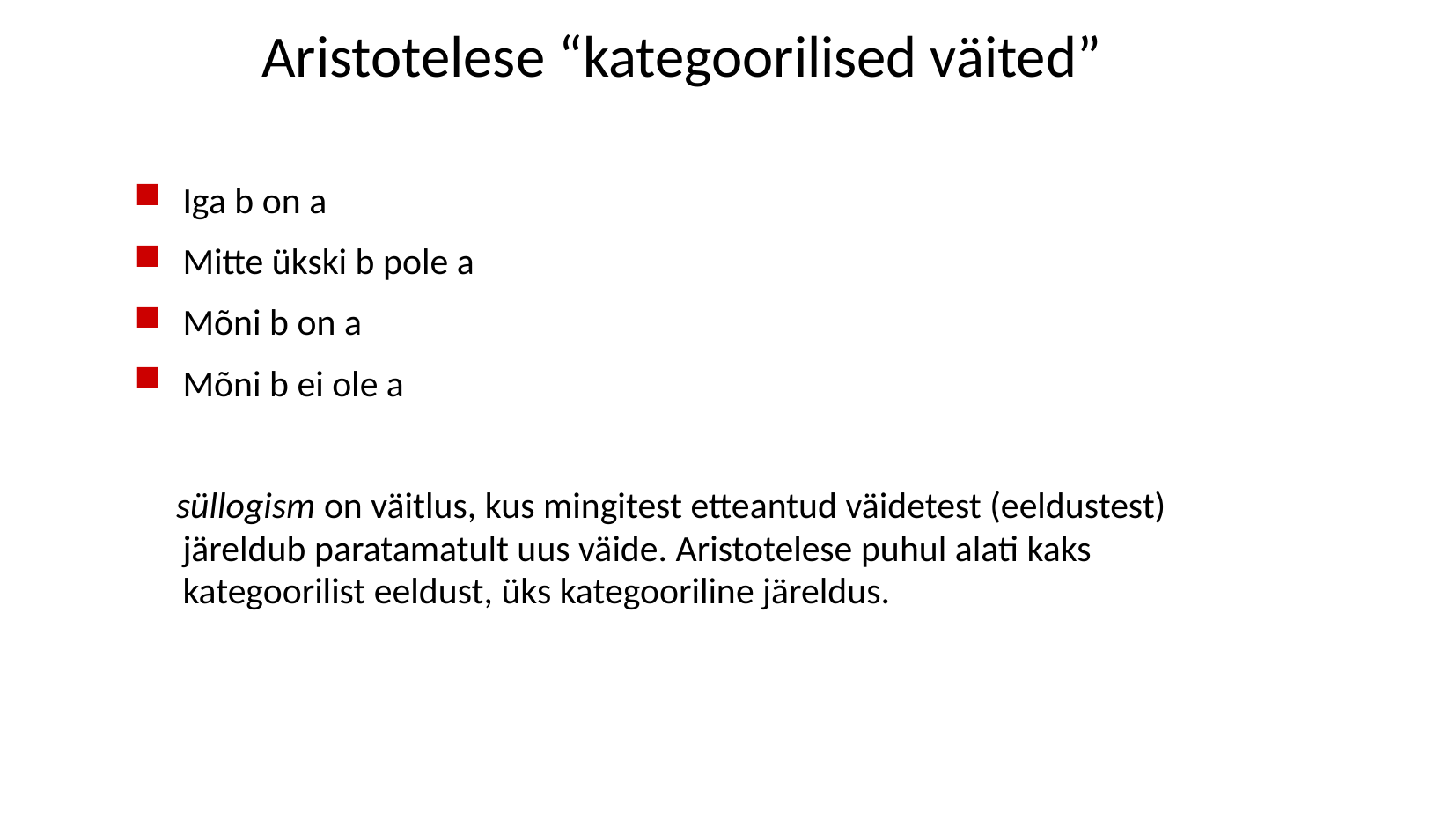

# Aristotelese “kategoorilised väited”

Iga b on a
Mitte ükski b pole a
Mõni b on a
Mõni b ei ole a

     süllogism on väitlus, kus mingitest etteantud väidetest (eeldustest) järeldub paratamatult uus väide. Aristotelese puhul alati kaks kategoorilist eeldust, üks kategooriline järeldus.